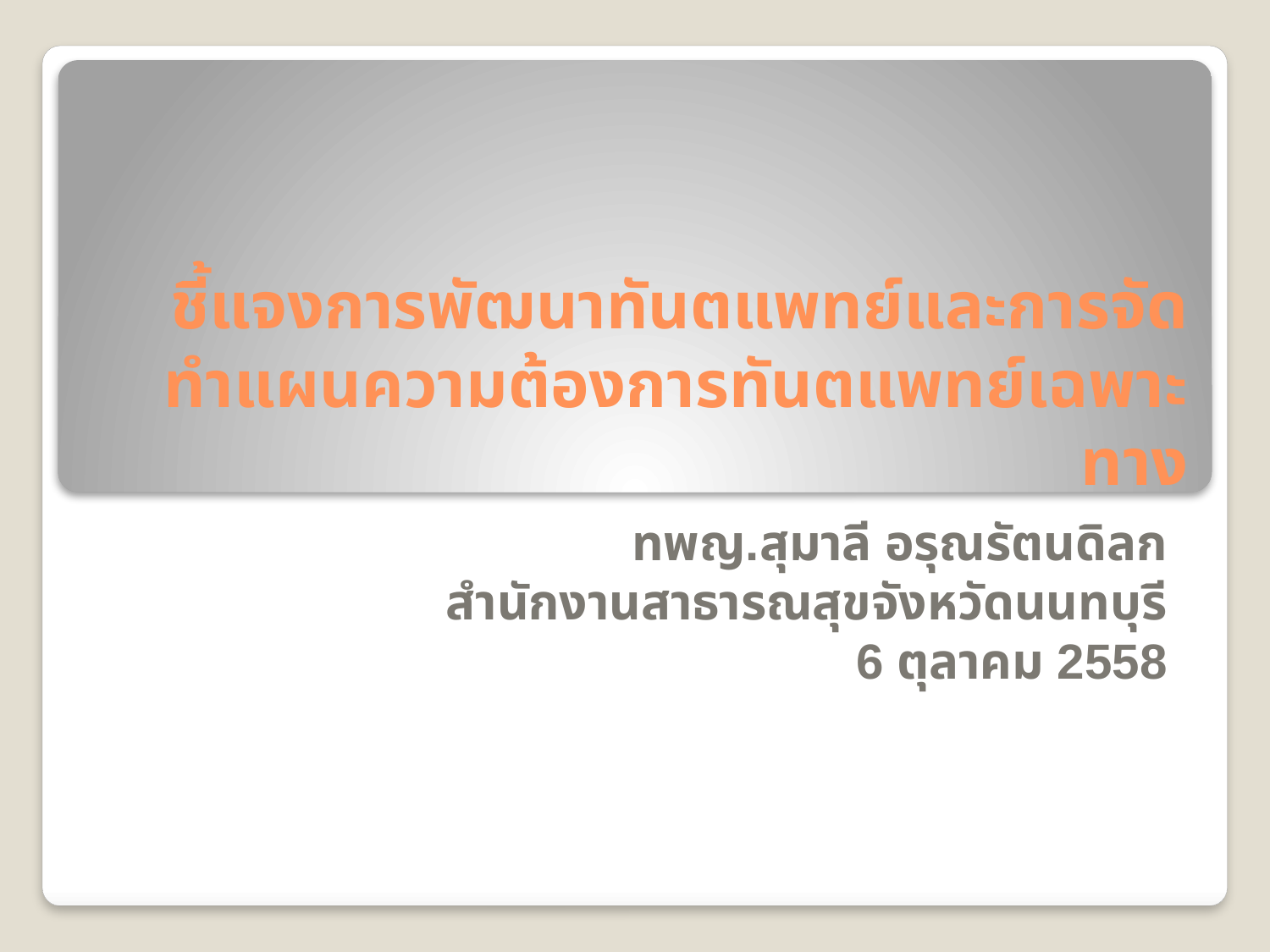

# ชี้แจงการพัฒนาทันตแพทย์และการจัดทำแผนความต้องการทันตแพทย์เฉพาะทาง
ทพญ.สุมาลี อรุณรัตนดิลก
สำนักงานสาธารณสุขจังหวัดนนทบุรี
6 ตุลาคม 2558